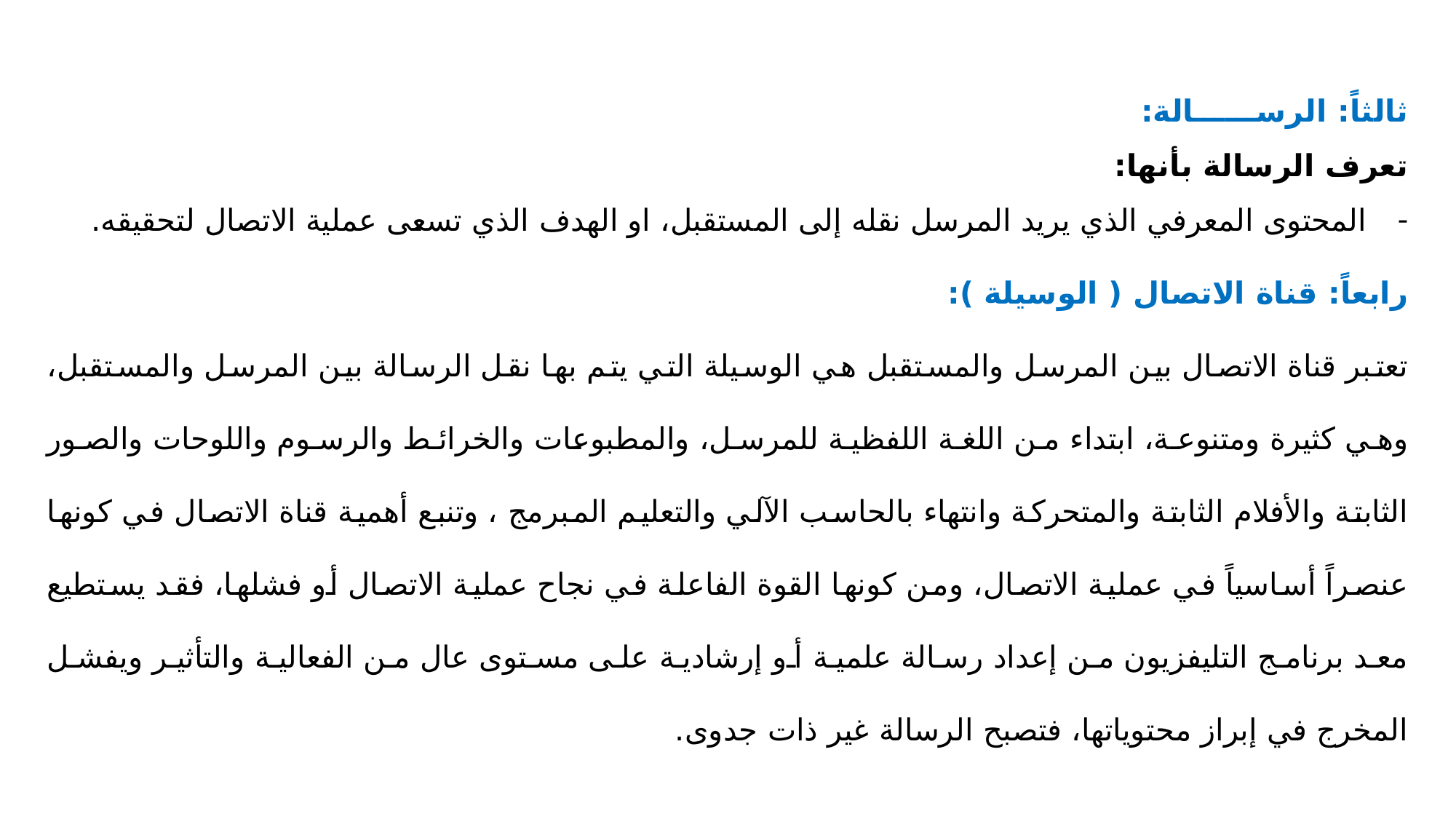

ثالثاً: الرســــــالة:
تعرف الرسالة بأنها:
المحتوى المعرفي الذي يريد المرسل نقله إلى المستقبل، او الهدف الذي تسعى عملية الاتصال لتحقيقه.
رابعاً: قناة الاتصال ( الوسيلة ):
تعتبر قناة الاتصال بين المرسل والمستقبل هي الوسيلة التي يتم بها نقل الرسالة بين المرسل والمستقبل، وهي كثيرة ومتنوعة، ابتداء من اللغة اللفظية للمرسل، والمطبوعات والخرائط والرسوم واللوحات والصور الثابتة والأفلام الثابتة والمتحركة وانتهاء بالحاسب الآلي والتعليم المبرمج ، وتنبع أهمية قناة الاتصال في كونها عنصراً أساسياً في عملية الاتصال، ومن كونها القوة الفاعلة في نجاح عملية الاتصال أو فشلها، فقد يستطيع معد برنامج التليفزيون من إعداد رسالة علمية أو إرشادية على مستوى عال من الفعالية والتأثير ويفشل المخرج في إبراز محتوياتها، فتصبح الرسالة غير ذات جدوى.